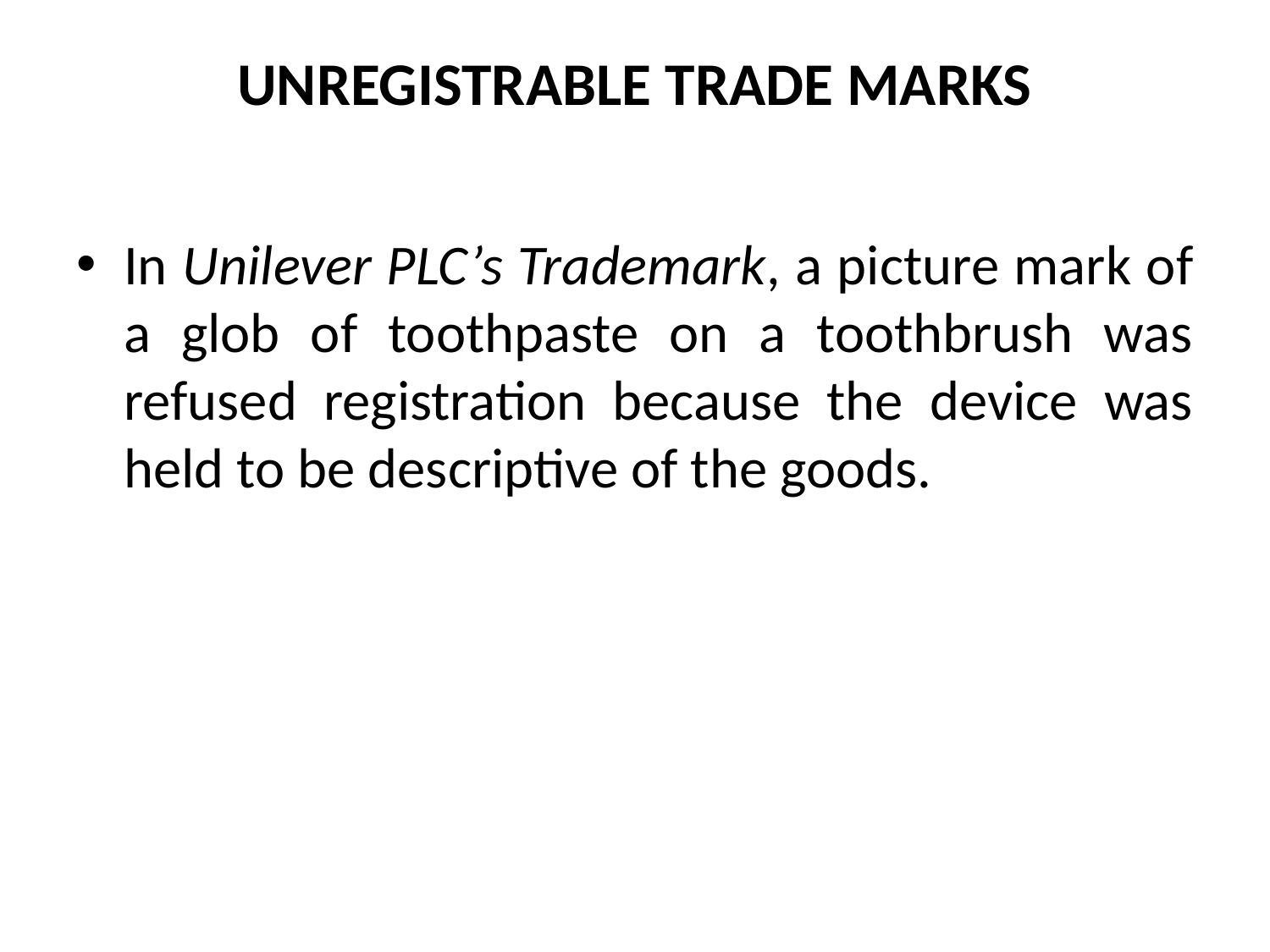

# UNREGISTRABLE TRADE MARKS
In Unilever PLC’s Trademark, a picture mark of a glob of toothpaste on a toothbrush was refused registration because the device was held to be descriptive of the goods.